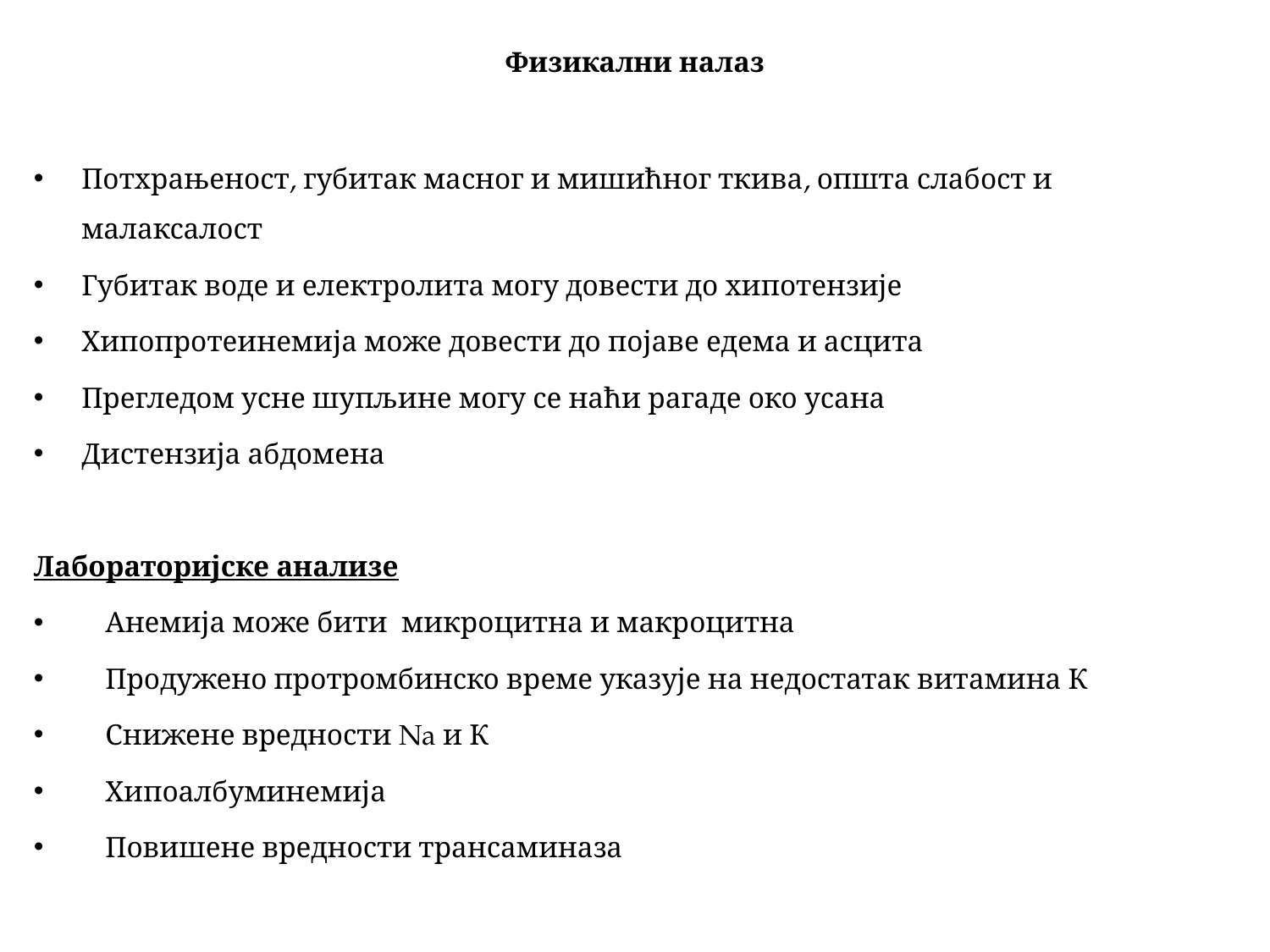

# Физикални налаз
Потхрањеност, губитак масног и мишићног ткива, општа слабост и малаксалост
Губитак воде и електролита могу довести до хипотензије
Хипопротеинемија може довести до појаве едема и асцита
Прегледом усне шупљине могу се наћи рагаде око усана
Дистензија абдомена

Лабораторијске анализе
Анемија може бити  микроцитна и макроцитна
Продужено протромбинско време указује на недостатак витамина К
Снижене вредности Na и К
Хипоалбуминемија
Повишене вредности трансаминаза